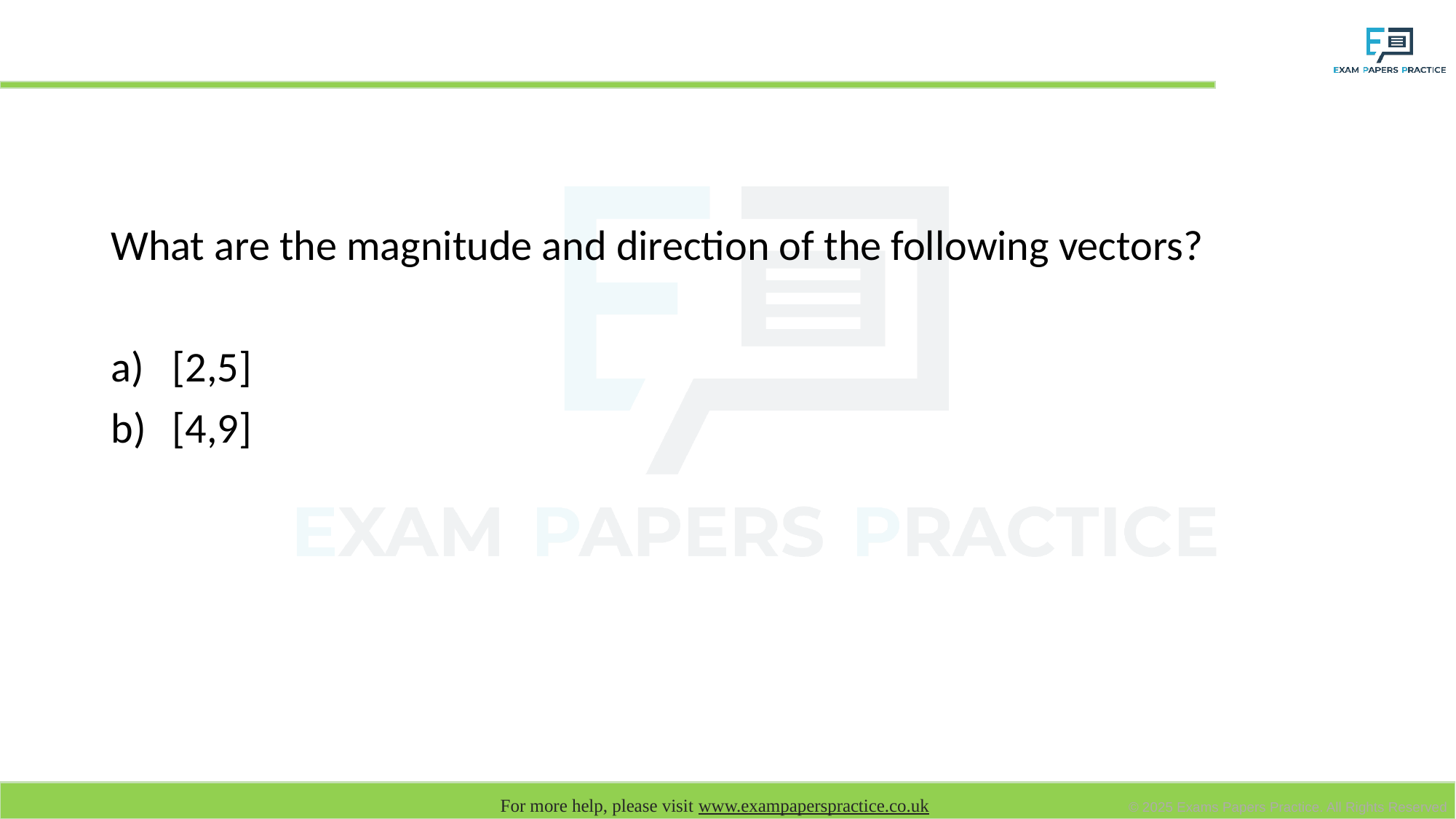

# Exercise: Vectors
What are the magnitude and direction of the following vectors?

[2,5]
[4,9]